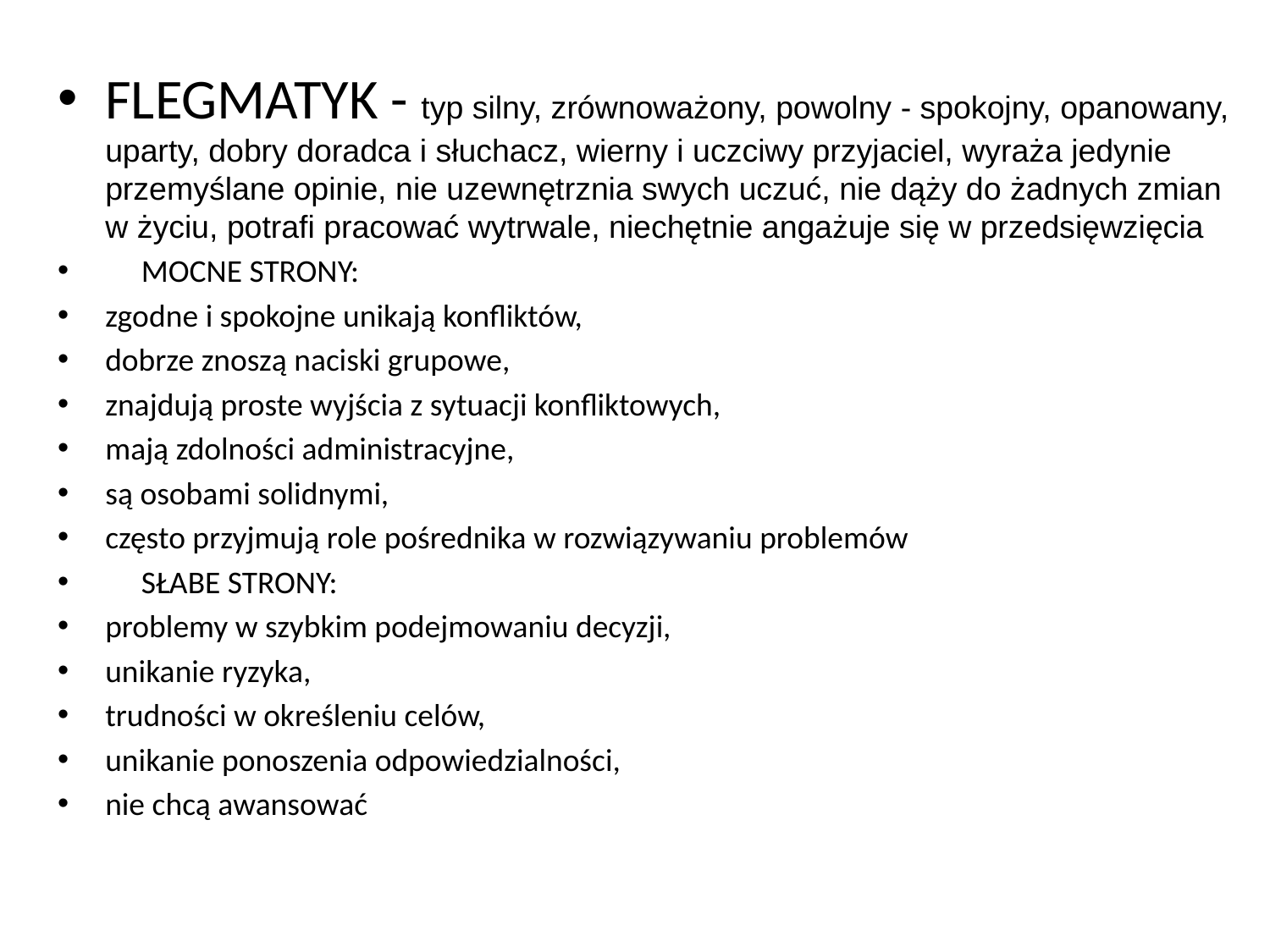

FLEGMATYK - typ silny, zrównoważony, powolny - spokojny, opanowany, uparty, dobry doradca i słuchacz, wierny i uczciwy przyjaciel, wyraża jedynie przemyślane opinie, nie uzewnętrznia swych uczuć, nie dąży do żadnych zmian w życiu, potrafi pracować wytrwale, niechętnie angażuje się w przedsięwzięcia
     MOCNE STRONY:
zgodne i spokojne unikają konfliktów,
dobrze znoszą naciski grupowe,
znajdują proste wyjścia z sytuacji konfliktowych,
mają zdolności administracyjne,
są osobami solidnymi,
często przyjmują role pośrednika w rozwiązywaniu problemów
     SŁABE STRONY:
problemy w szybkim podejmowaniu decyzji,
unikanie ryzyka,
trudności w określeniu celów,
unikanie ponoszenia odpowiedzialności,
nie chcą awansować